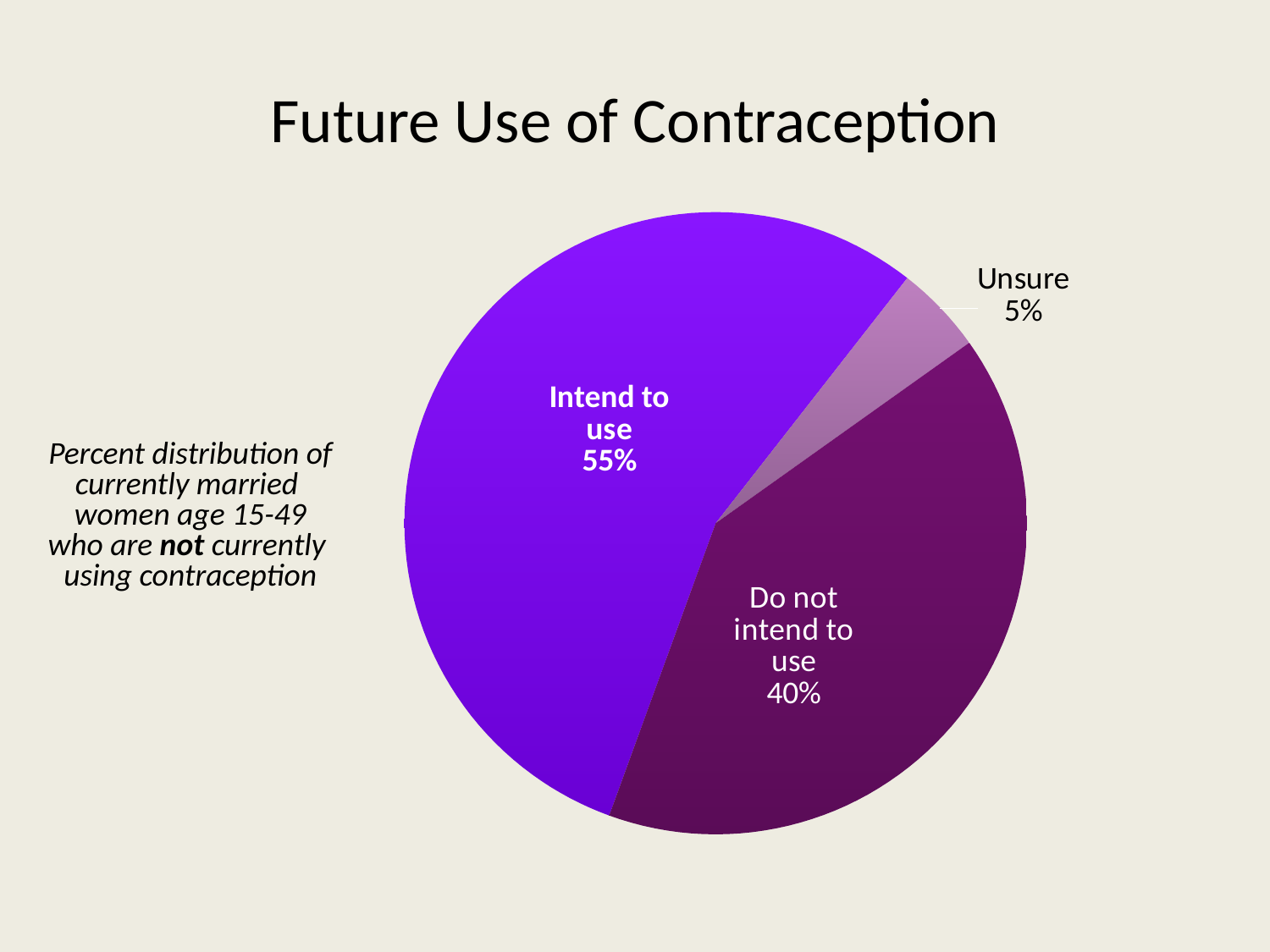

# Future Use of Contraception

### Chart

| Category |  |
|---|---|
| Intend to use | 55.0 |
| Unsure | 4.6 |
| Do not intend to use | 40.4 |
Percent distribution of currently married
women age 15-49 who are not currently
using contraception